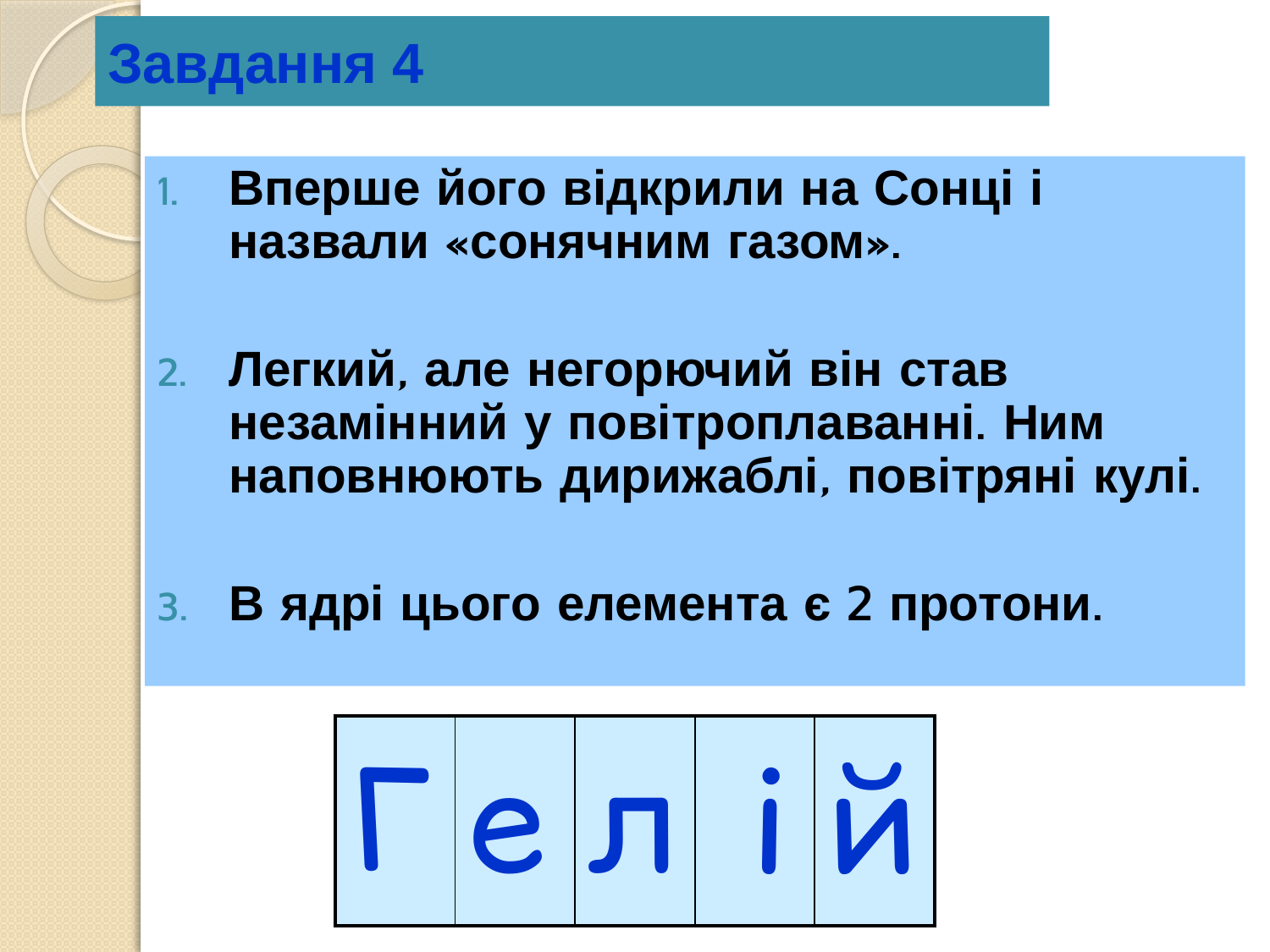

# Завдання 4
Вперше його відкрили на Сонці і назвали «сонячним газом».

Легкий, але негорючий він став незамінний у повітроплаванні. Ним наповнюють дирижаблі, повітряні кулі.

В ядрі цього елемента є 2 протони.

|  |  |  |  |  |
| --- | --- | --- | --- | --- |
| Г | е | л | і | й |
| --- | --- | --- | --- | --- |